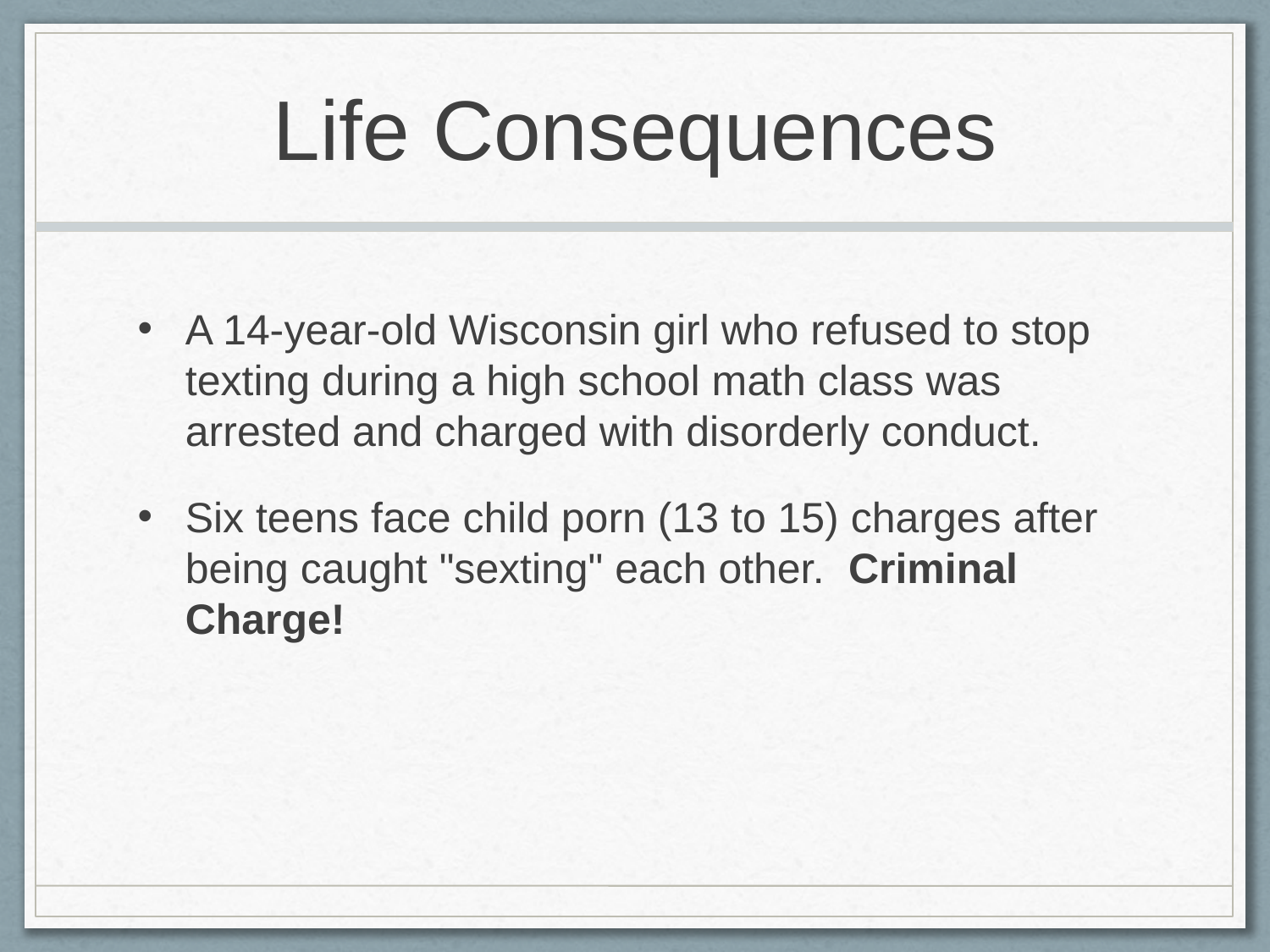

# Life Consequences
A 14-year-old Wisconsin girl who refused to stop texting during a high school math class was arrested and charged with disorderly conduct.
Six teens face child porn (13 to 15) charges after being caught "sexting" each other.  Criminal Charge!